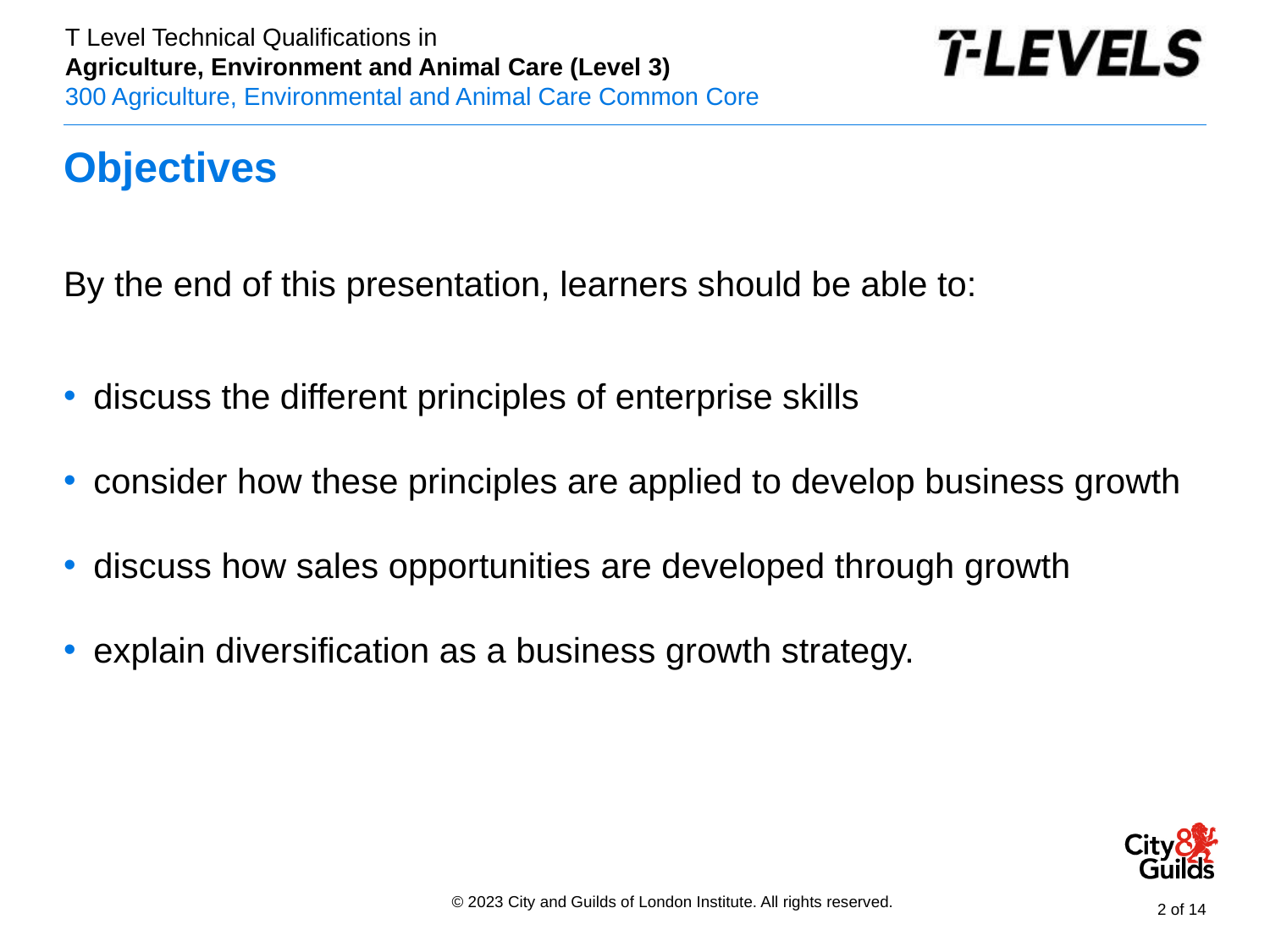

# Objectives

By the end of this presentation, learners should be able to:

discuss the different principles of enterprise skills
consider how these principles are applied to develop business growth
discuss how sales opportunities are developed through growth
explain diversification as a business growth strategy.